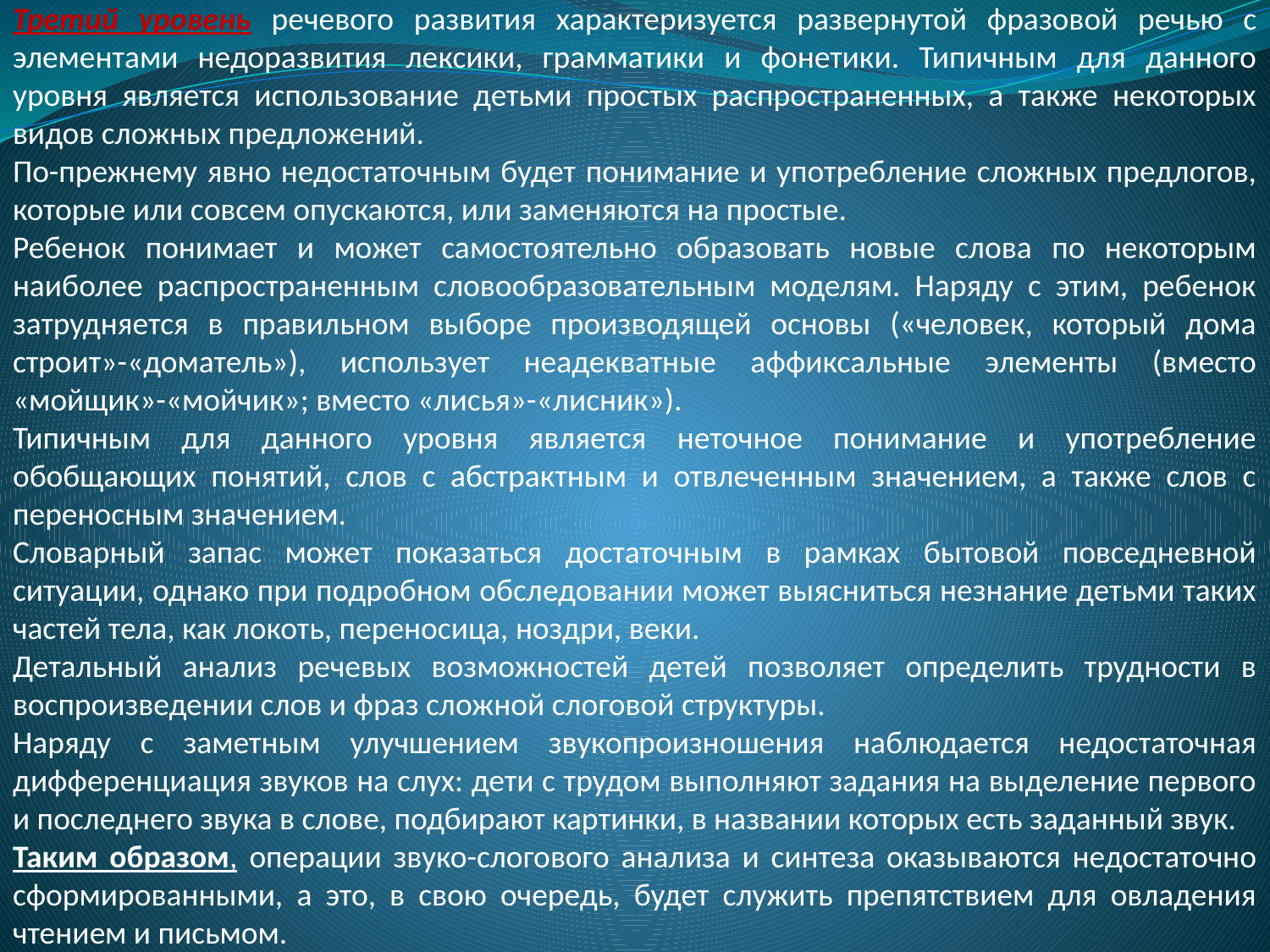

Третий уровень речевого развития характеризуется развернутой фразовой речью с элементами недоразвития лексики, грамматики и фонетики. Типичным для данного уровня является использование детьми простых распространенных, а также некоторых видов сложных предложений.
По-прежнему явно недостаточным будет понимание и употребление сложных предлогов, которые или совсем опускаются, или заменяются на простые.
Ребенок понимает и может самостоятельно образовать новые слова по некоторым наиболее распространенным словообразовательным моделям. Наряду с этим, ребенок затрудняется в правильном выборе производящей основы («человек, который дома строит»-«доматель»), использует неадекватные аффиксальные элементы (вместо «мойщик»-«мойчик»; вместо «лисья»-«лисник»).
Типичным для данного уровня является неточное понимание и употребление обобщающих понятий, слов с абстрактным и отвлеченным значением, а также слов с переносным значением.
Словарный запас может показаться достаточным в рамках бытовой повседневной ситуации, однако при подробном обследовании может выясниться незнание детьми таких частей тела, как локоть, переносица, ноздри, веки.
Детальный анализ речевых возможностей детей позволяет определить трудности в воспроизведении слов и фраз сложной слоговой структуры.
Наряду с заметным улучшением звукопроизношения наблюдается недостаточная дифференциация звуков на слух: дети с трудом выполняют задания на выделение первого и последнего звука в слове, подбирают картинки, в названии которых есть заданный звук.
Таким образом, операции звуко-слогового анализа и синтеза оказываются недостаточно сформированными, а это, в свою очередь, будет служить препятствием для овладения чтением и письмом.